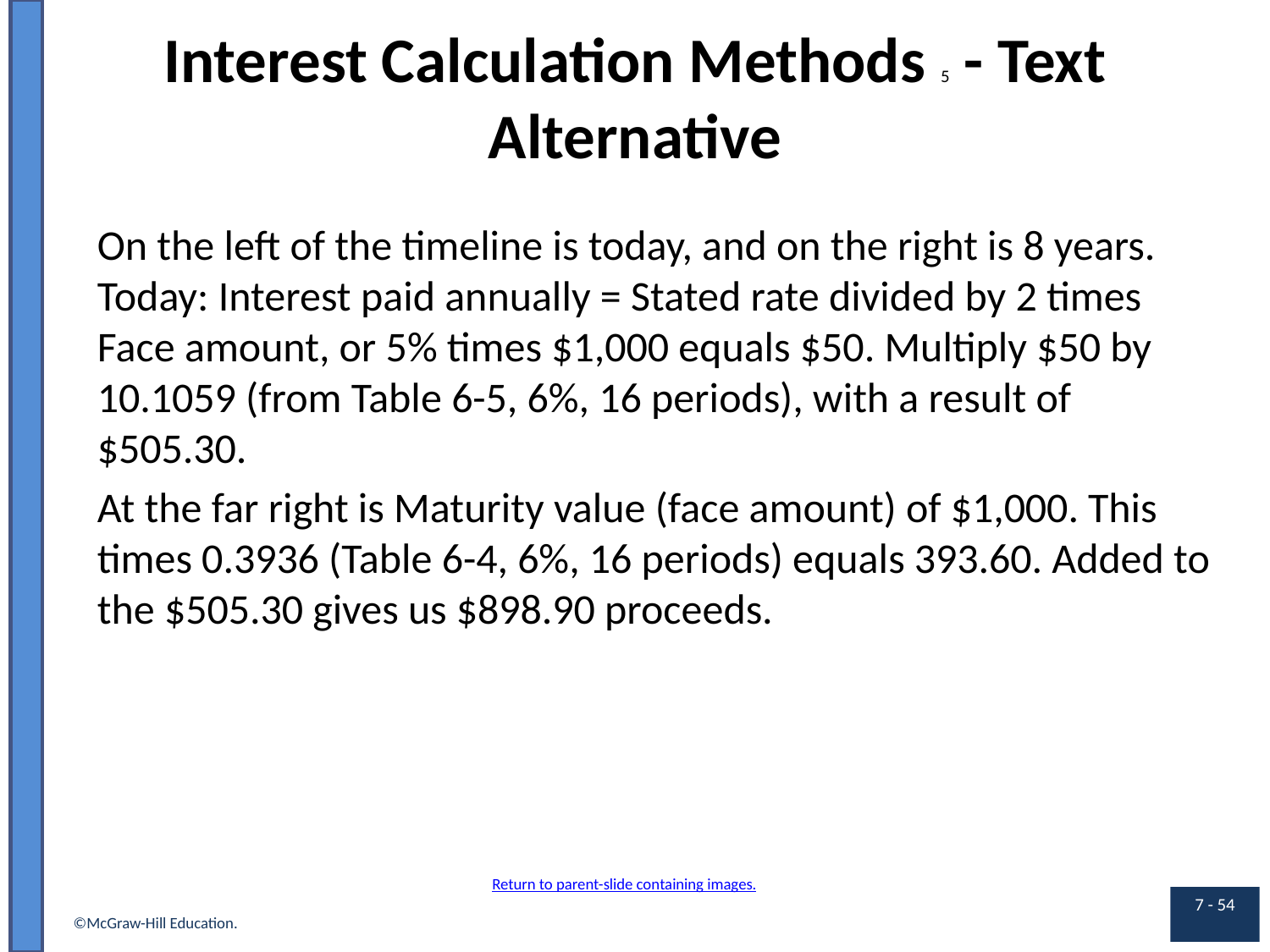

# Interest Calculation Methods 5 - Text Alternative
On the left of the timeline is today, and on the right is 8 years. Today: Interest paid annually = Stated rate divided by 2 times Face amount, or 5% times $1,000 equals $50. Multiply $50 by 10.1059 (from Table 6-5, 6%, 16 periods), with a result of $505.30.
At the far right is Maturity value (face amount) of $1,000. This times 0.3936 (Table 6-4, 6%, 16 periods) equals 393.60. Added to the $505.30 gives us $898.90 proceeds.
Return to parent-slide containing images.